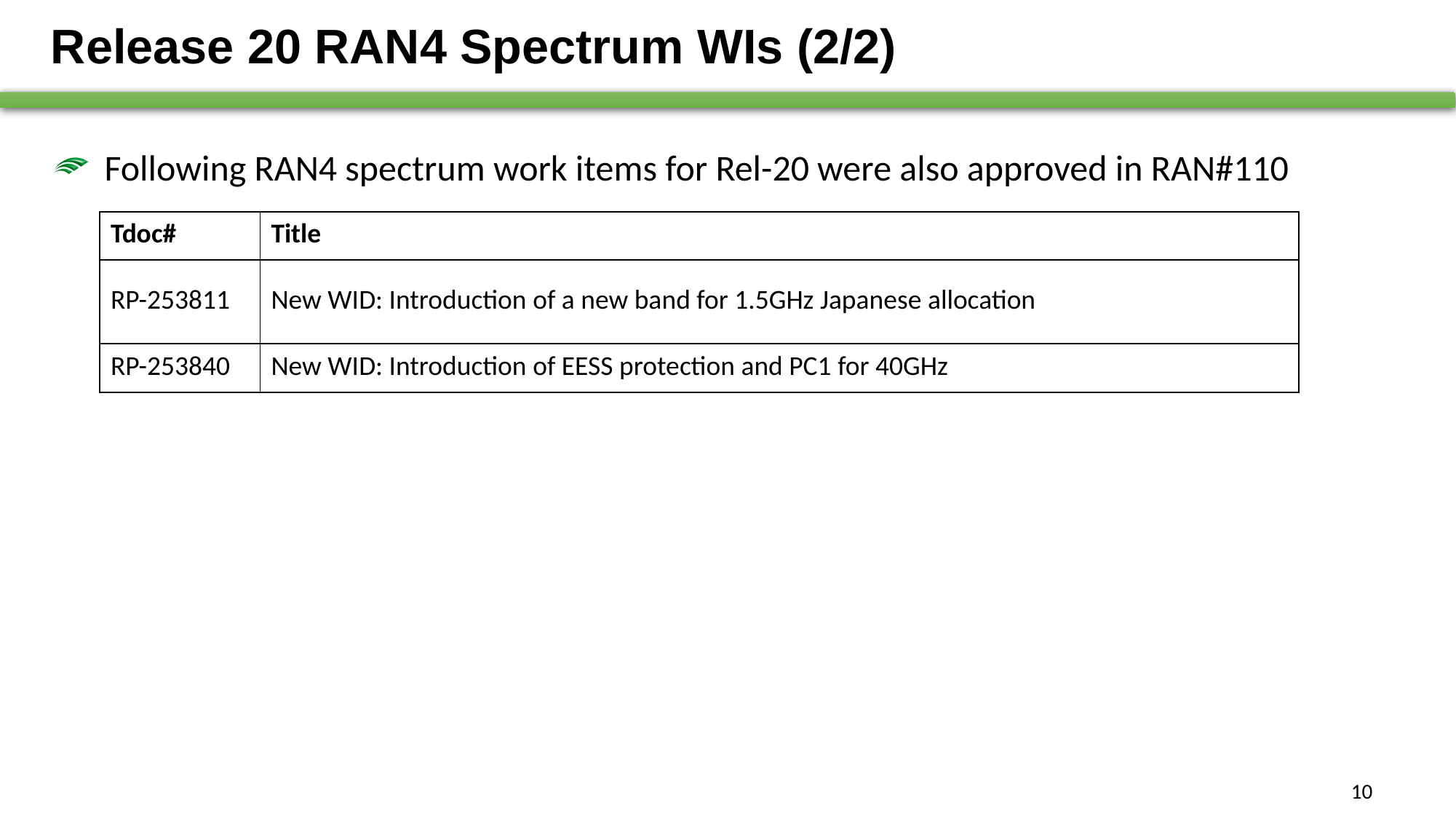

# Release 20 RAN4 Spectrum WIs (2/2)
Following RAN4 spectrum work items for Rel-20 were also approved in RAN#110

| Tdoc# | Title |
| --- | --- |
| RP-253811 | New WID: Introduction of a new band for 1.5GHz Japanese allocation |
| RP-253840 | New WID: Introduction of EESS protection and PC1 for 40GHz |